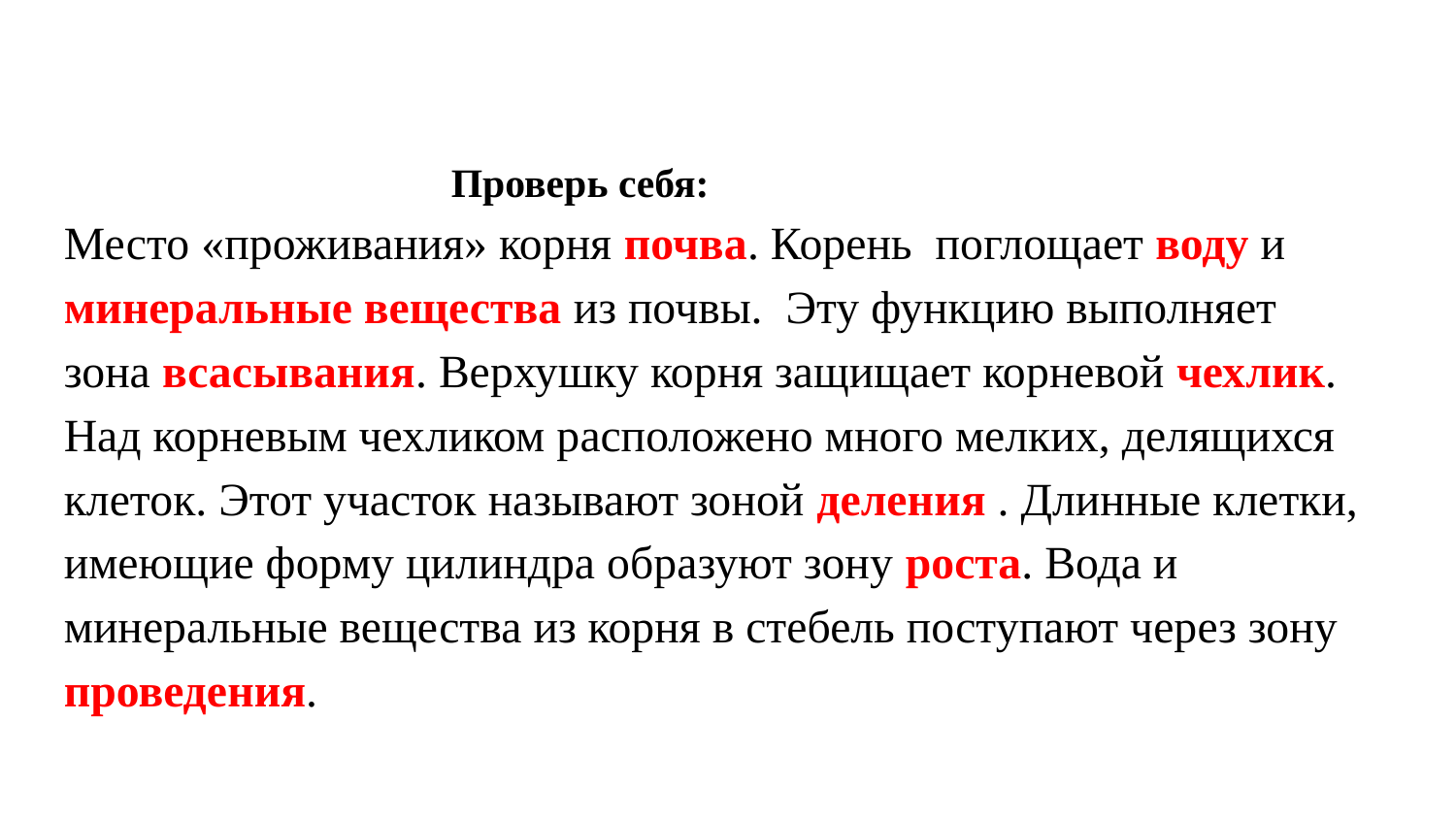

# Проверь себя: Место «проживания» корня почва. Корень  поглощает воду и  минеральные вещества из почвы.  Эту функцию выполняет зона всасывания. Верхушку корня защищает корневой чехлик.  Над корневым чехликом расположено много мелких, делящихся клеток. Этот участок называют зоной деления . Длинные клетки,  имеющие форму цилиндра образуют зону роста. Вода и минеральные вещества из корня в стебель поступают через зону проведения.